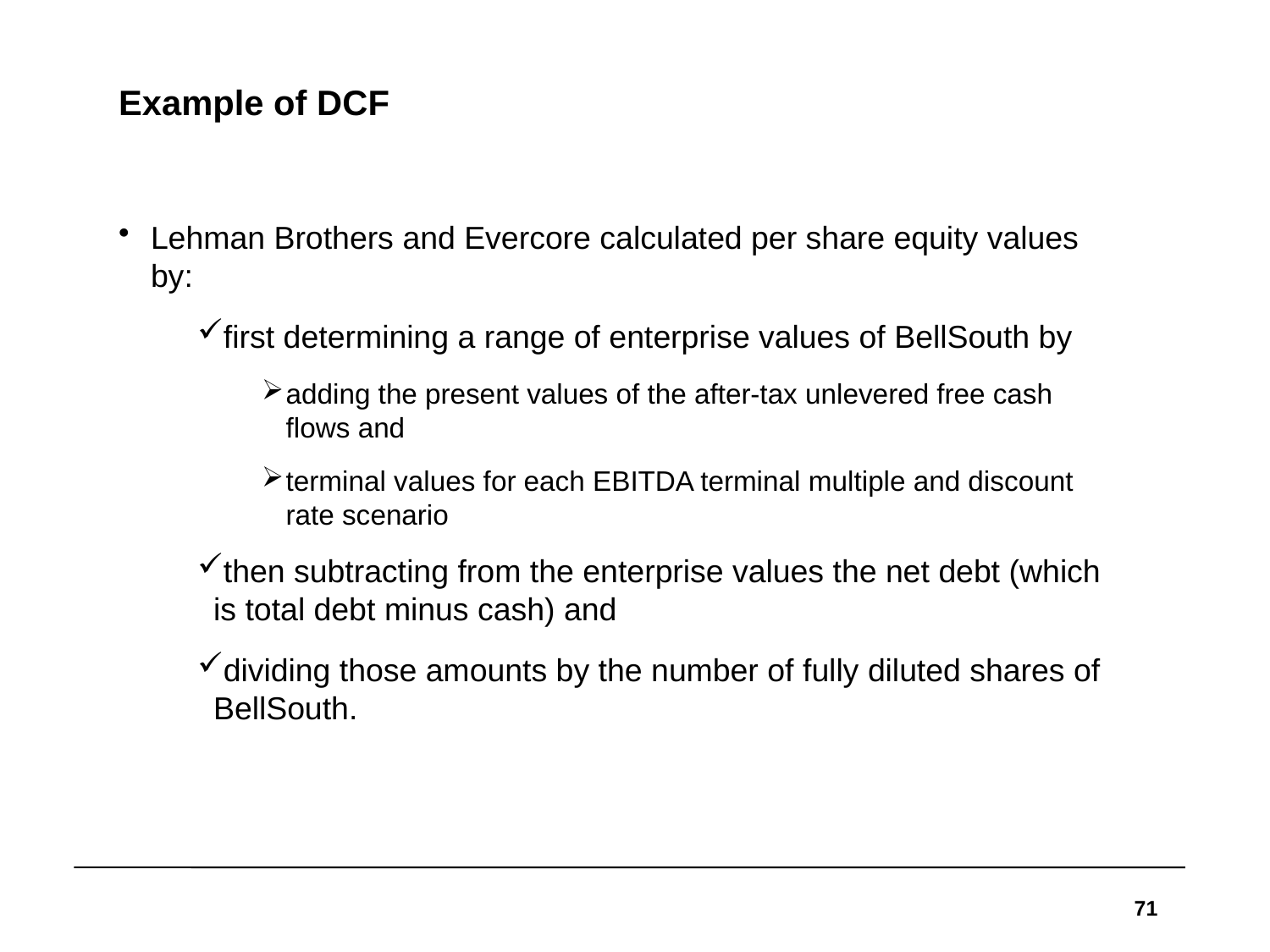

# Example of DCF
Lehman Brothers and Evercore calculated per share equity values by:
first determining a range of enterprise values of BellSouth by
adding the present values of the after-tax unlevered free cash flows and
terminal values for each EBITDA terminal multiple and discount rate scenario
then subtracting from the enterprise values the net debt (which is total debt minus cash) and
dividing those amounts by the number of fully diluted shares of BellSouth.